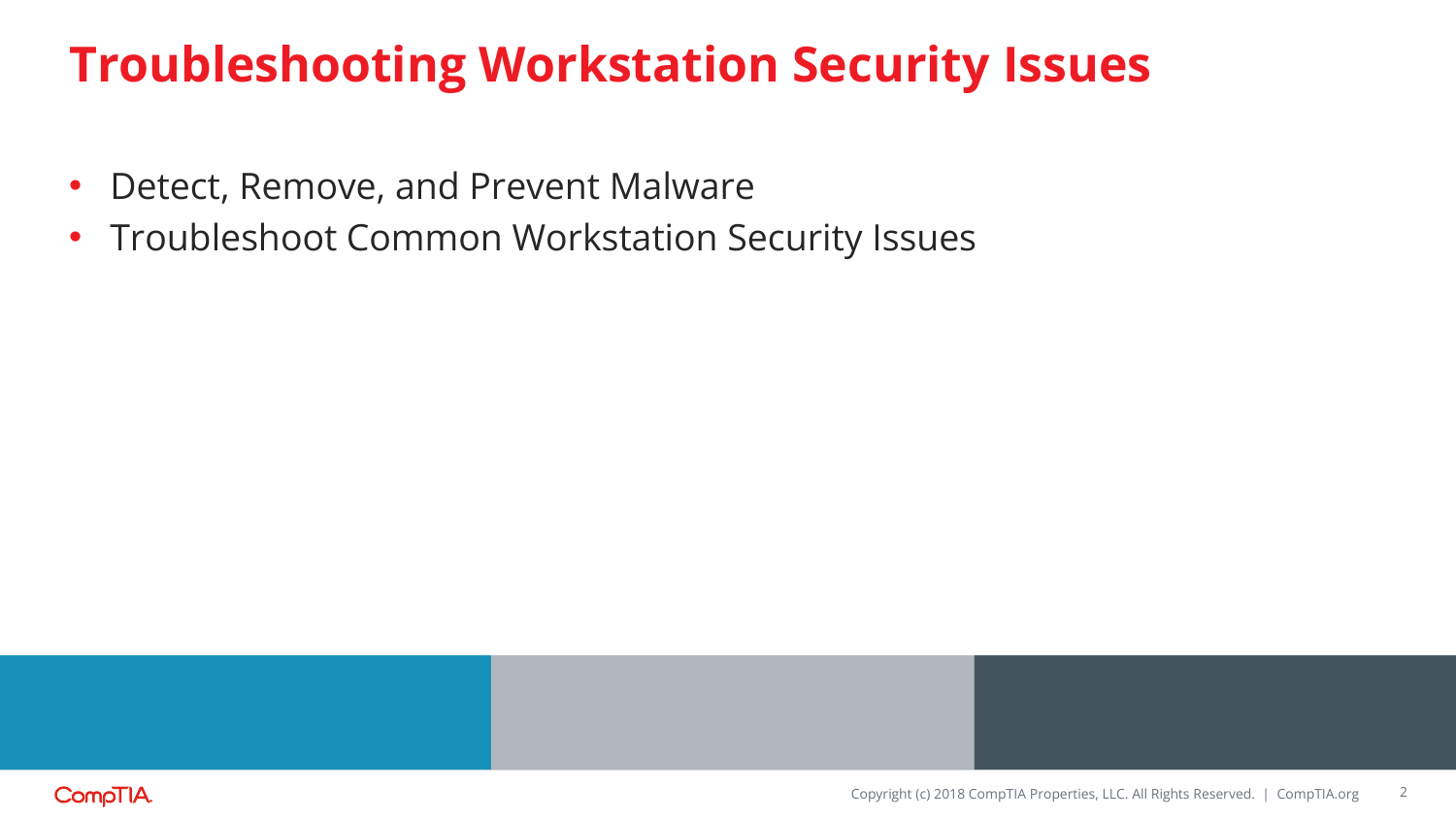

# Troubleshooting Workstation Security Issues
Detect, Remove, and Prevent Malware
Troubleshoot Common Workstation Security Issues
2